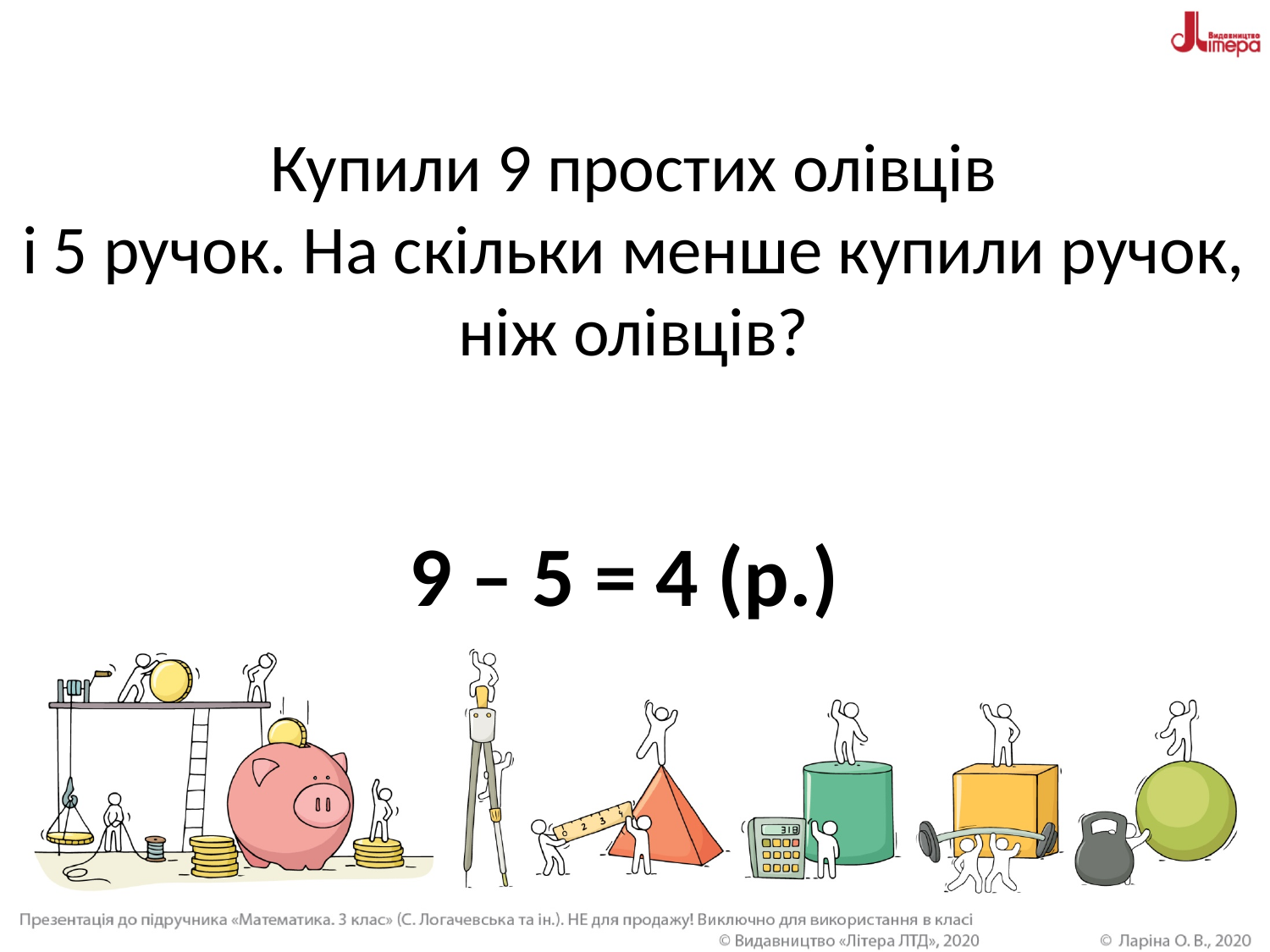

# Купили 9 простих олівців і 5 ручок. На скільки менше купили ручок, ніж олівців?
9 – 5 = 4 (р.)